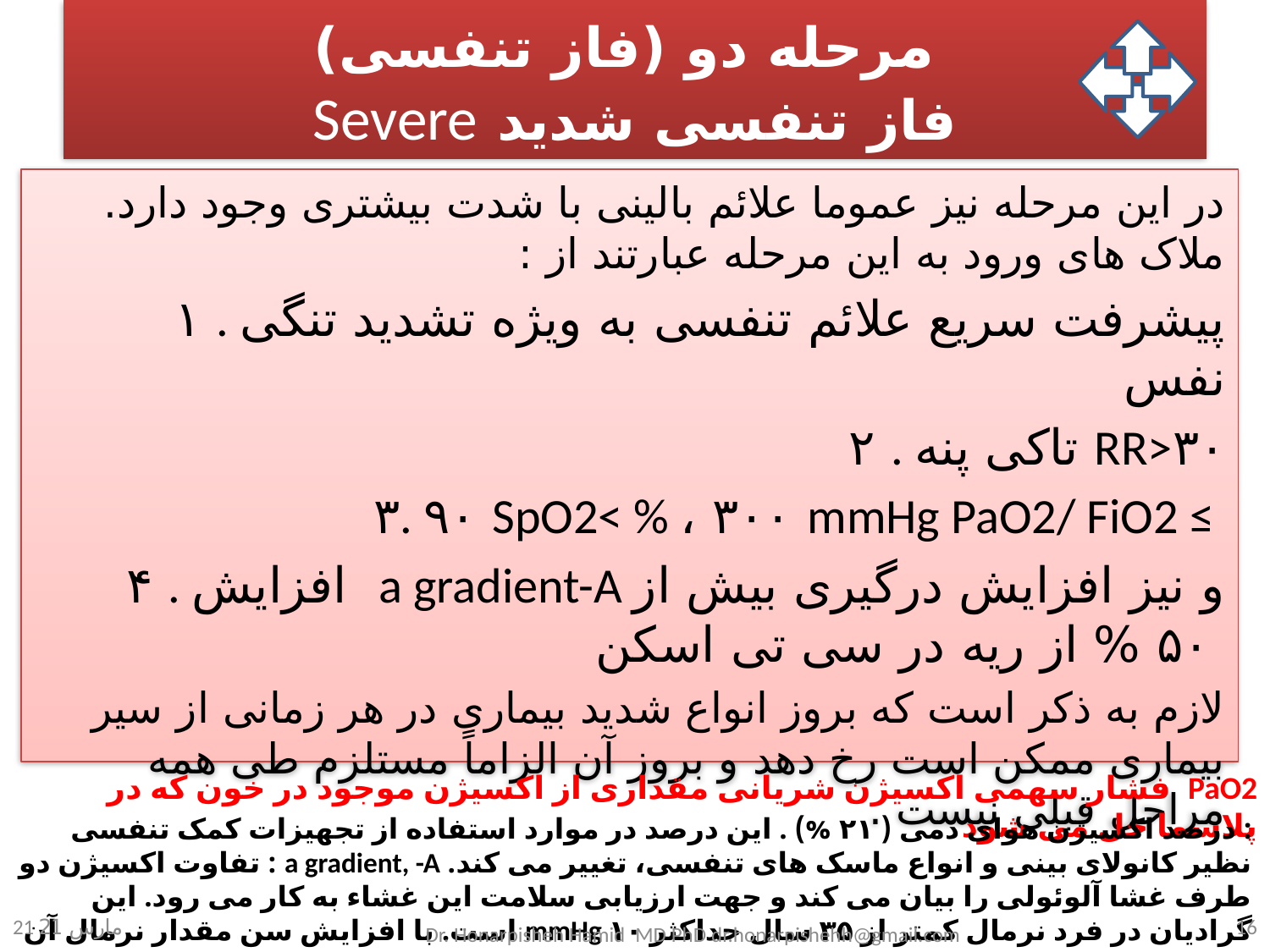

# مرحله دو (فاز تنفسی) فاز تنفسی شدید Severe

در این مرحله نیز عموما علائم بالینی با شدت بیشتری وجود دارد. ملاک های ورود به این مرحله عبارتند از :
۱ . پیشرفت سریع علائم تنفسی به ویژه تشدید تنگی نفس
۲ . تاکی پنه RR>۳۰
۳. ۹۰ SpO2< % ، ۳۰۰ mmHg PaO2/ FiO2 ≤
۴ . افزایش  a gradient-A و نیز افزایش درگیری بیش از ۵۰ % از ریه در سی تی اسکن
لازم به ذکر است که بروز انواع شدید بیماری در هر زمانی از سیر بیماری ممکن است رخ دهد و بروز آن الزاماً مستلزم طی همه مراحل قبلی نیست .
PaO2  فشار سهمی اکسیژن شریانی مقداری از اکسیژن موجود در خون که در پلاسما حل می شود
: درصد اکسیژن هوای دمی ( ۲۱ %) . این درصد در موارد استفاده از تجهیزات کمک تنفسی نظیر کانولای بینی و انواع ماسک های تنفسی، تغییر می کند. a gradient, -A : تفاوت اکسیژن دو طرف غشا آلوئولی را بیان می کند و جهت ارزیابی سلامت این غشاء به کار می رود. این گرادیان در فرد نرمال کمتر از ۳۵ سال حداکثر mmHg ۱۰ است. با افزایش سن مقدار نرمال آن بالا می رود
Dr. Honarpisheh Hamid  MD PhD dr.honarpishehh@gmail.com
21 مارس 21
16